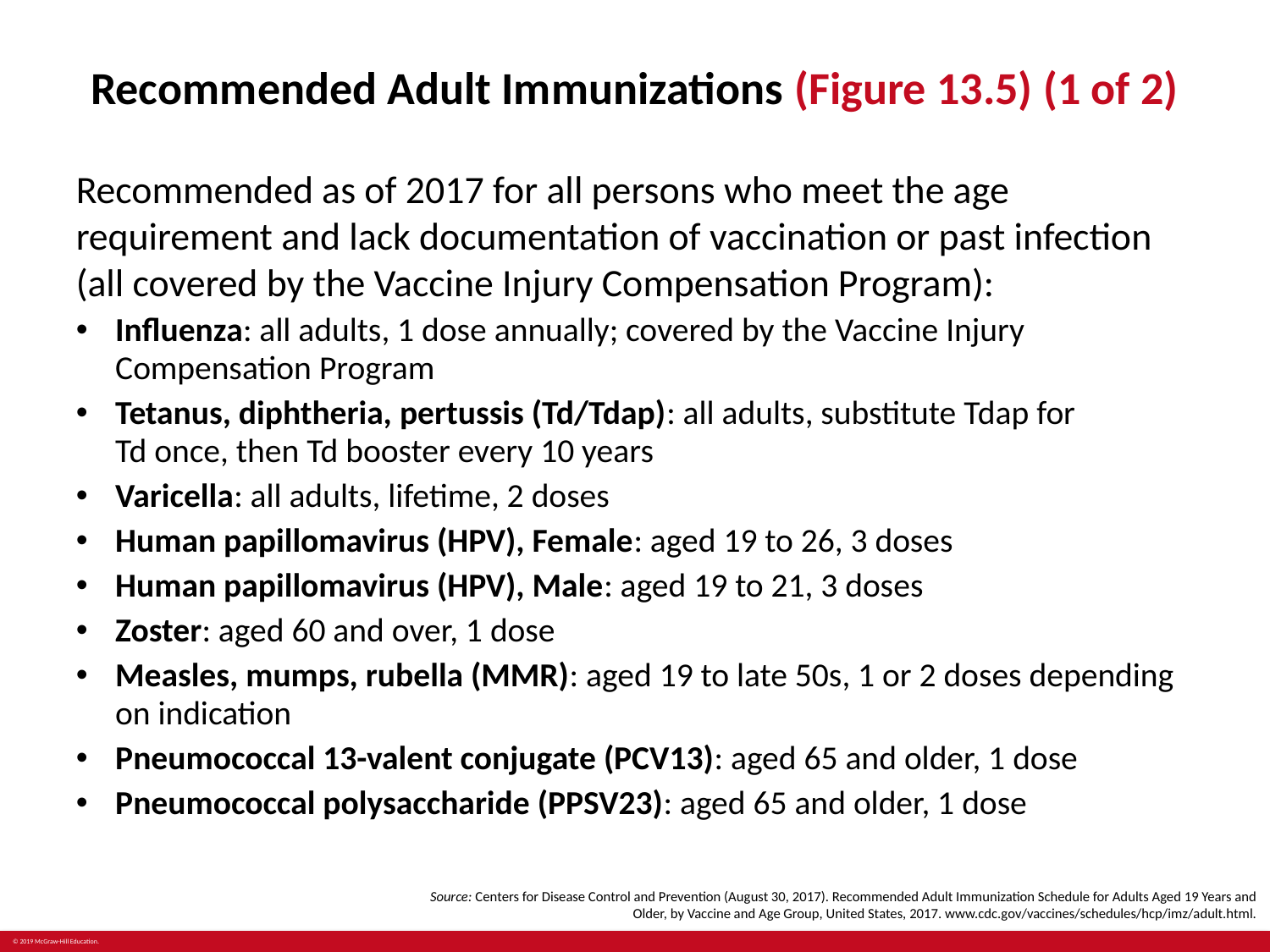

# Recommended Adult Immunizations (Figure 13.5) (1 of 2)
Recommended as of 2017 for all persons who meet the age requirement and lack documentation of vaccination or past infection (all covered by the Vaccine Injury Compensation Program):
Influenza: all adults, 1 dose annually; covered by the Vaccine Injury Compensation Program
Tetanus, diphtheria, pertussis (Td/Tdap): all adults, substitute Tdap for
Td once, then Td booster every 10 years
Varicella: all adults, lifetime, 2 doses
Human papillomavirus (HPV), Female: aged 19 to 26, 3 doses
Human papillomavirus (HPV), Male: aged 19 to 21, 3 doses
Zoster: aged 60 and over, 1 dose
Measles, mumps, rubella (MMR): aged 19 to late 50s, 1 or 2 doses depending on indication
Pneumococcal 13-valent conjugate (PCV13): aged 65 and older, 1 dose
Pneumococcal polysaccharide (PPSV23): aged 65 and older, 1 dose
Source: Centers for Disease Control and Prevention (August 30, 2017). Recommended Adult Immunization Schedule for Adults Aged 19 Years and Older, by Vaccine and Age Group, United States, 2017. www.cdc.gov/vaccines/schedules/hcp/imz/adult.html.